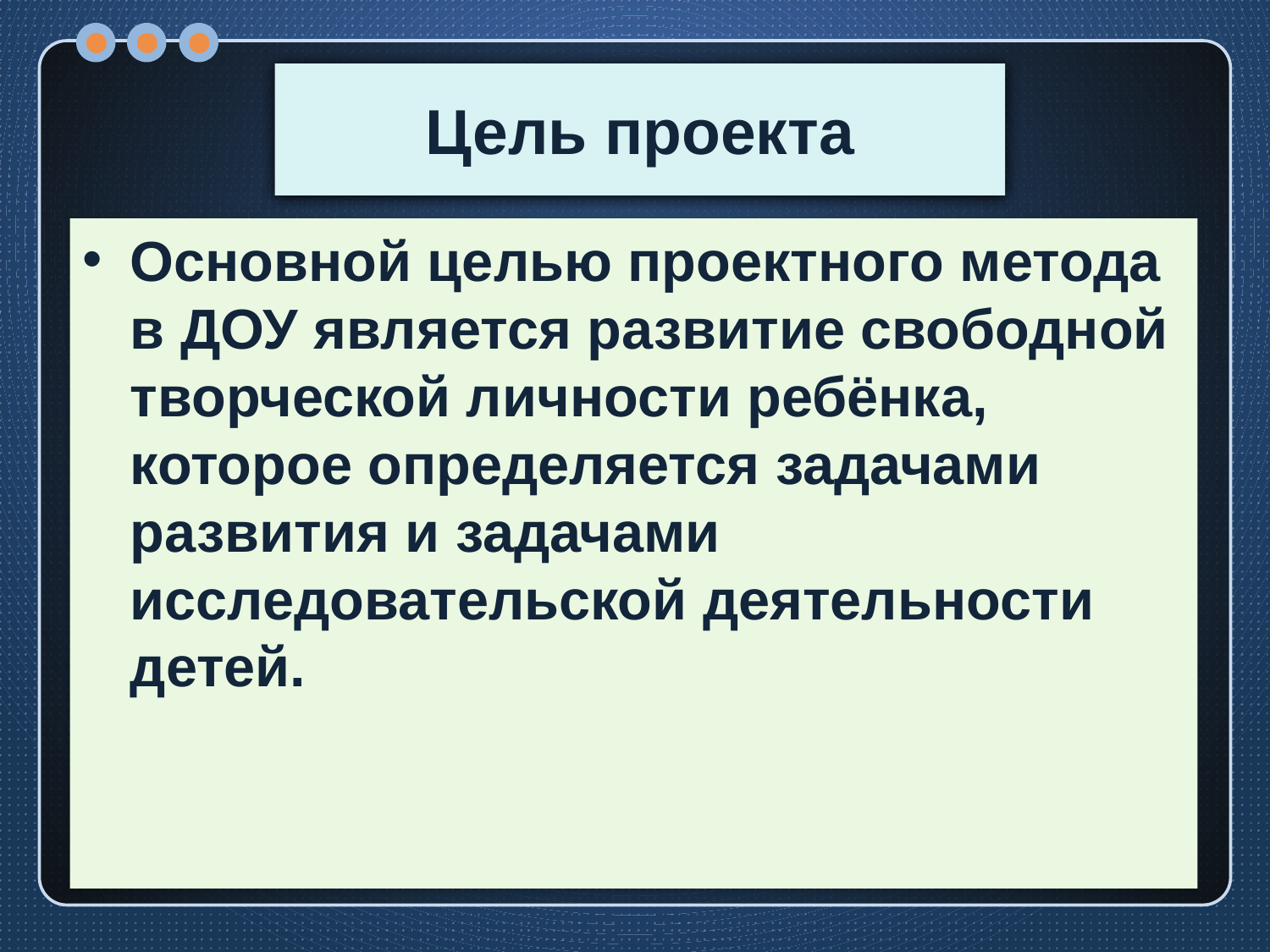

# Цель проекта
Основной целью проектного метода в ДОУ является развитие свободной творческой личности ребёнка, которое определяется задачами развития и задачами исследовательской деятельности детей.